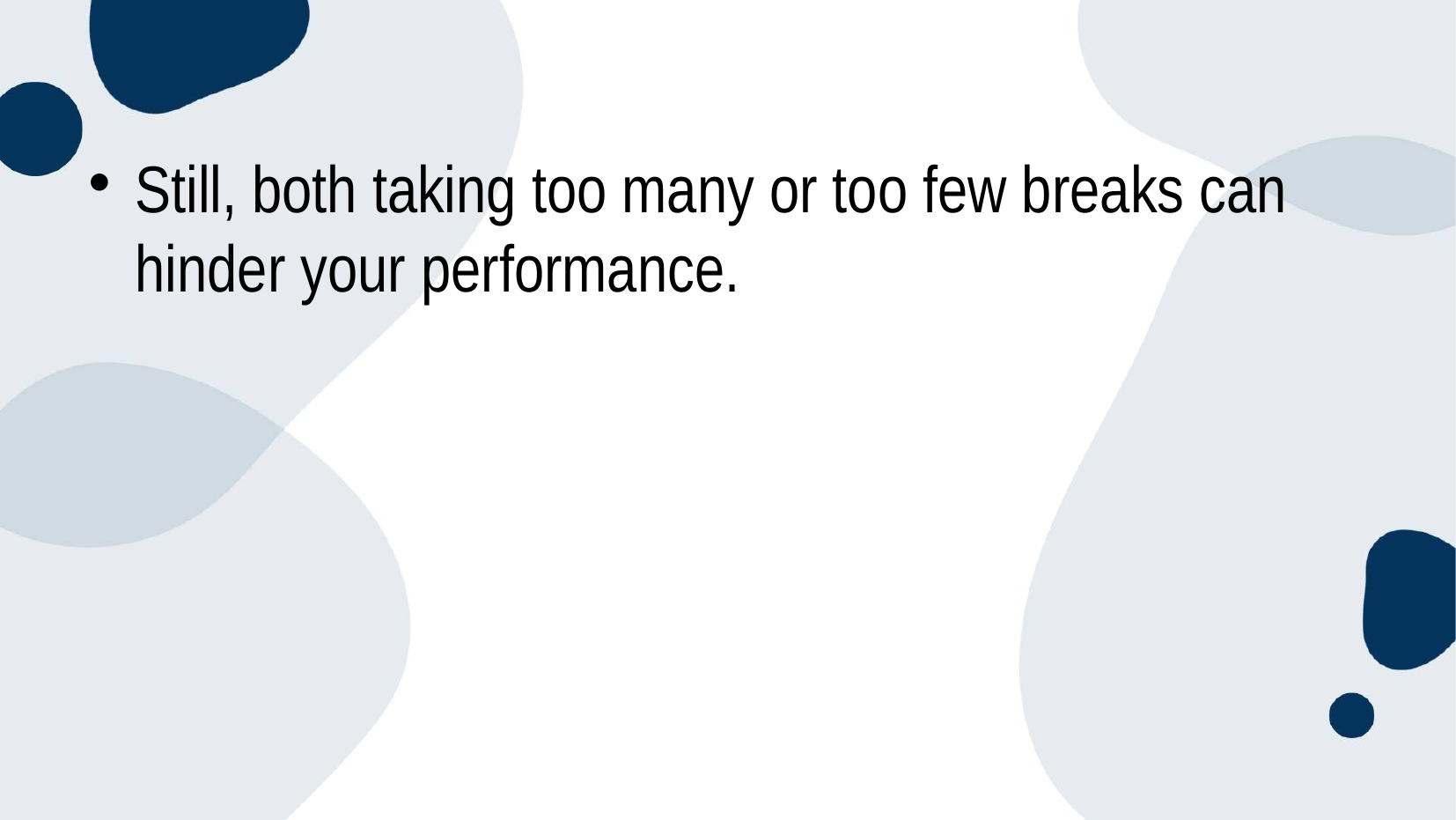

Still, both taking too many or too few breaks can hinder your performance.